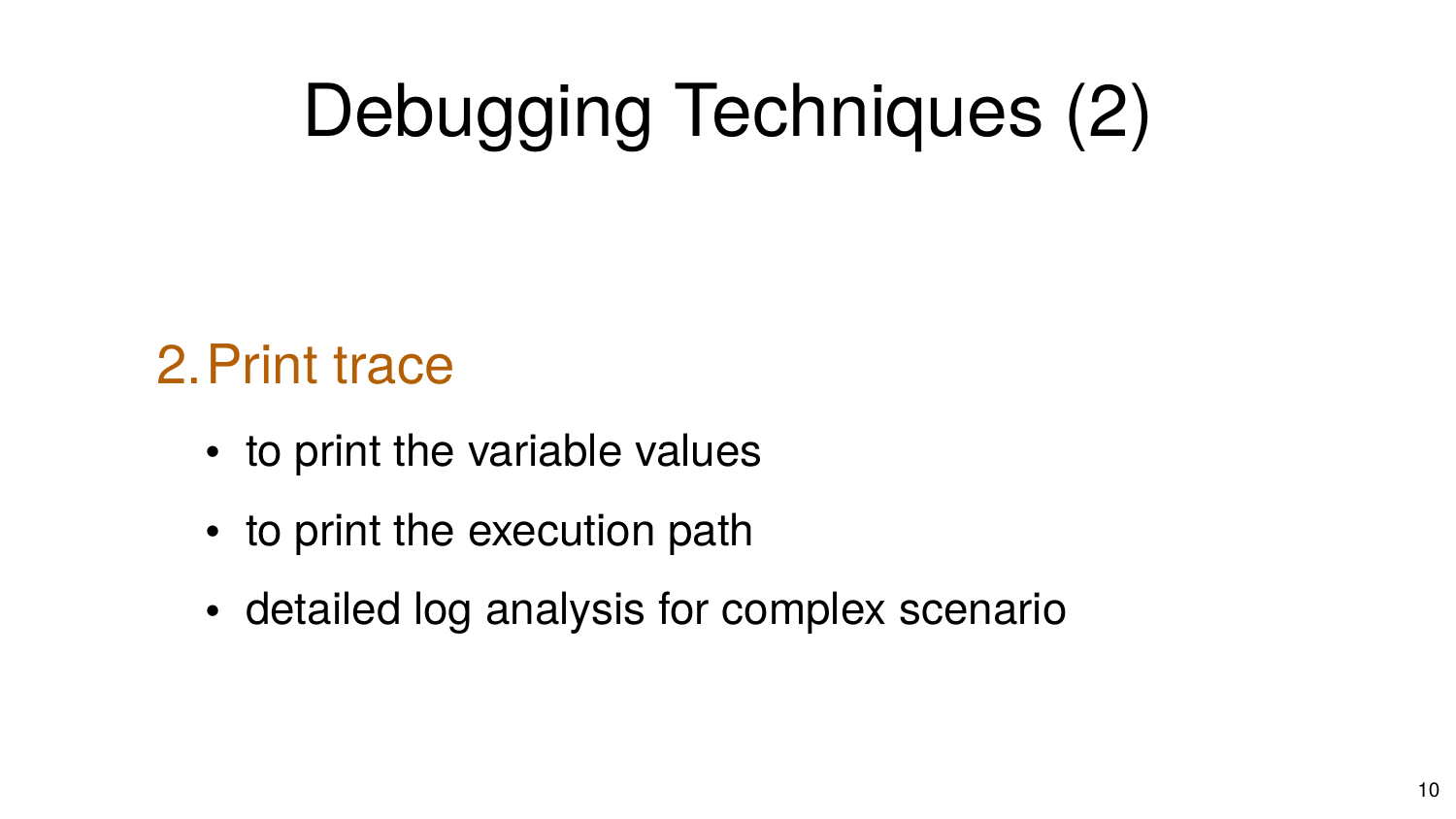

# Debugging Techniques (2)
Print trace
to print the variable values
to print the execution path
detailed log analysis for complex scenario
10